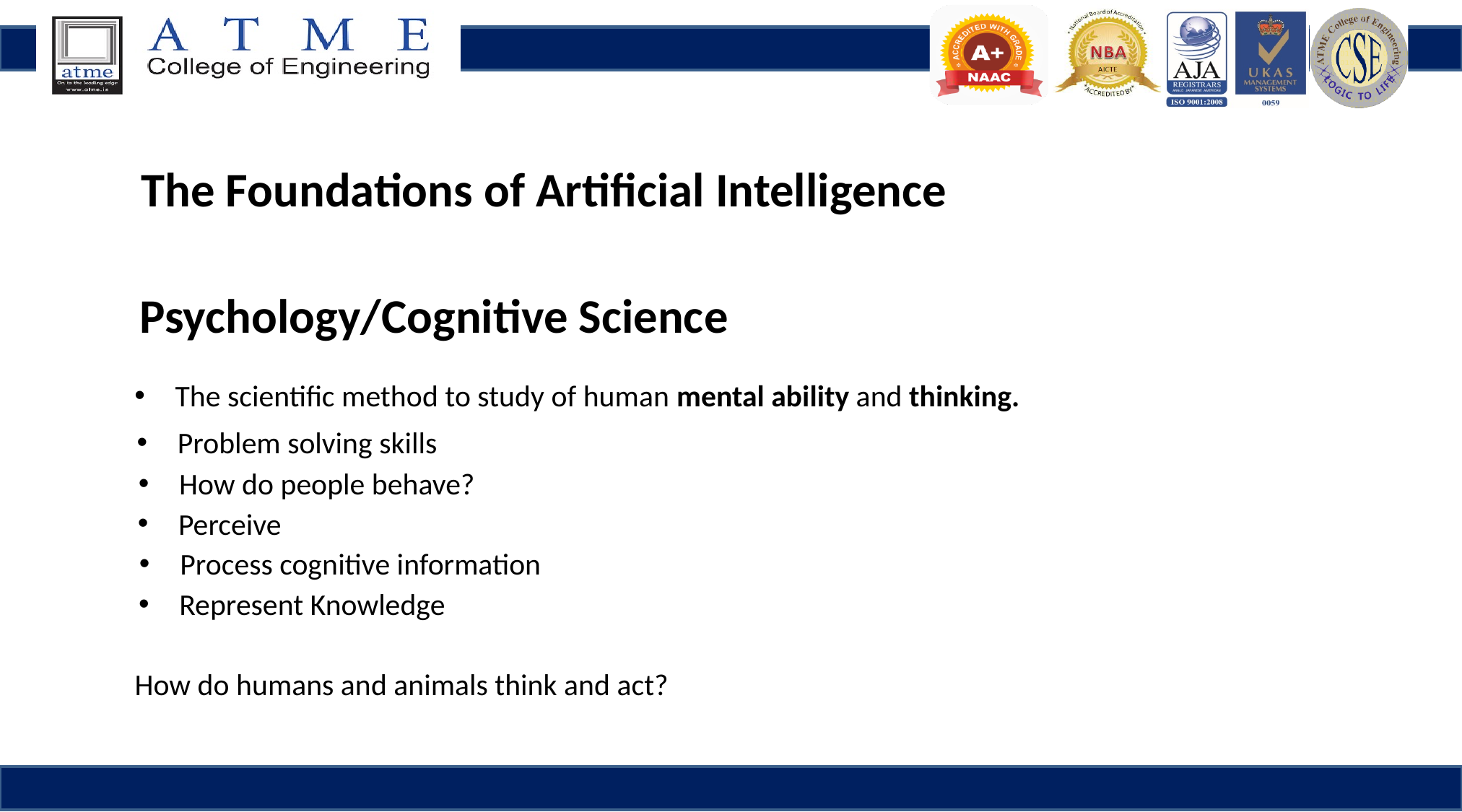

The Foundations of Artificial Intelligence
Psychology/Cognitive Science
The scientific method to study of human mental ability and thinking.
Problem solving skills
How do people behave?
Perceive
Process cognitive information
Represent Knowledge
How do humans and animals think and act?